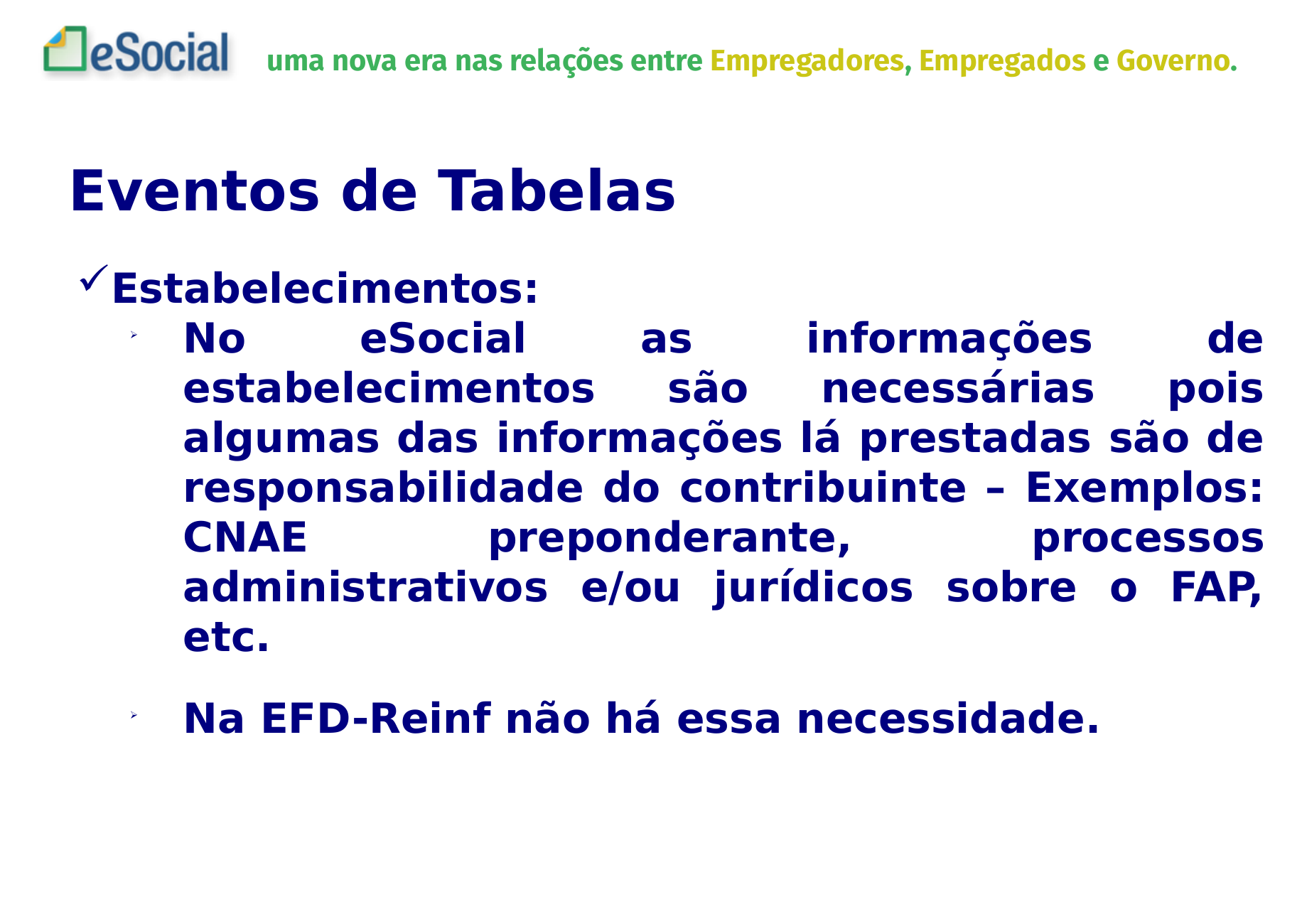

Eventos de Tabelas
Estabelecimentos:
No eSocial as informações de estabelecimentos são necessárias pois algumas das informações lá prestadas são de responsabilidade do contribuinte – Exemplos: CNAE preponderante, processos administrativos e/ou jurídicos sobre o FAP, etc.

Na EFD-Reinf não há essa necessidade.